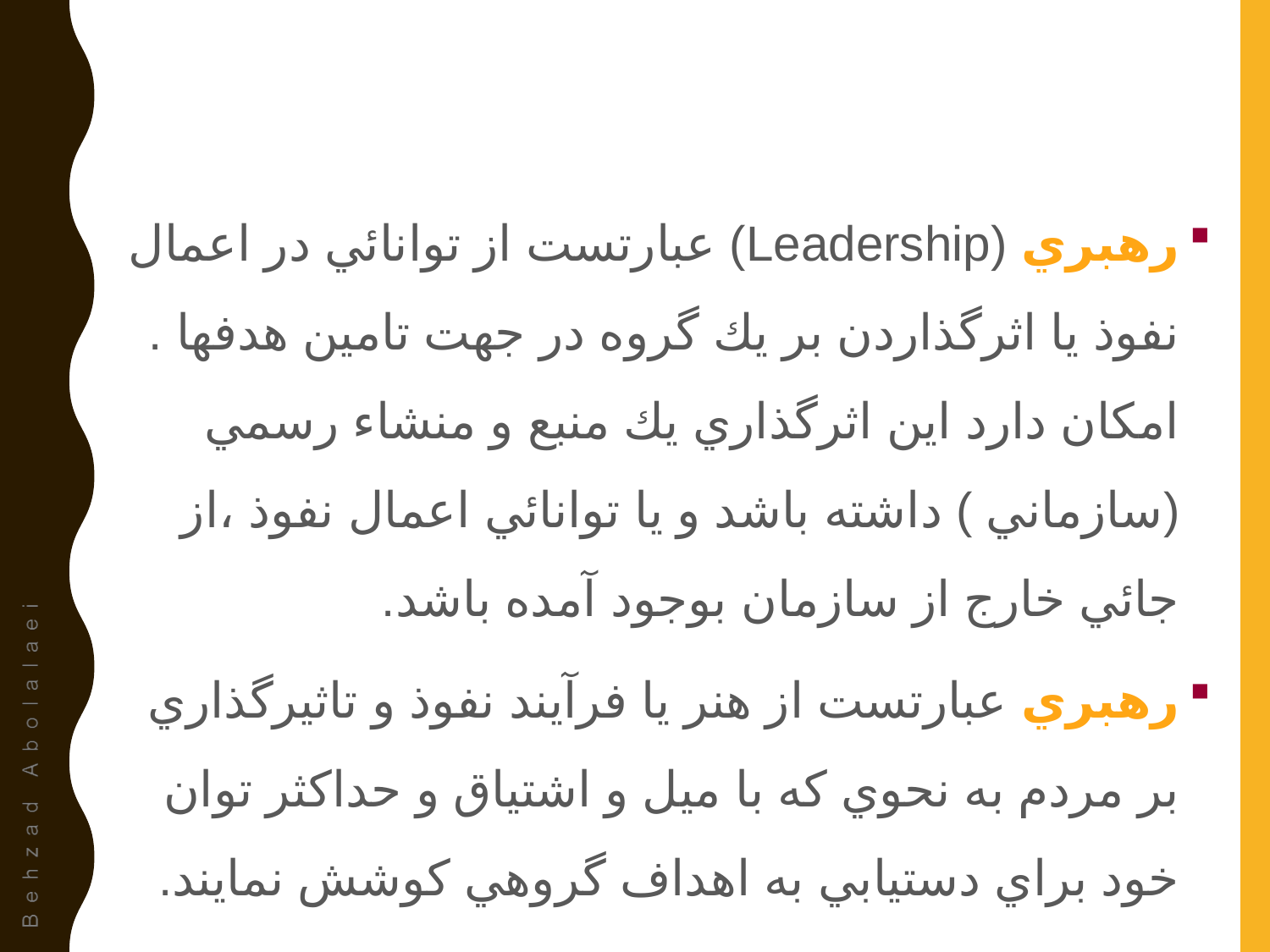

رهبري (Leadership) عبارتست از توانائي در اعمال نفوذ يا اثرگذاردن بر يك گروه در جهت تامين هدفها . امكان دارد اين اثرگذاري يك منبع و منشاء رسمي (سازماني ) داشته باشد و يا توانائي اعمال نفوذ ،از جائي خارج از سازمان بوجود آمده باشد.
رهبري عبارتست از هنر يا فرآيند نفوذ و تاثيرگذاري بر مردم به نحوي كه با ميل و اشتياق و حداكثر توان خود براي دستيابي به اهداف گروهي كوشش نمايند.